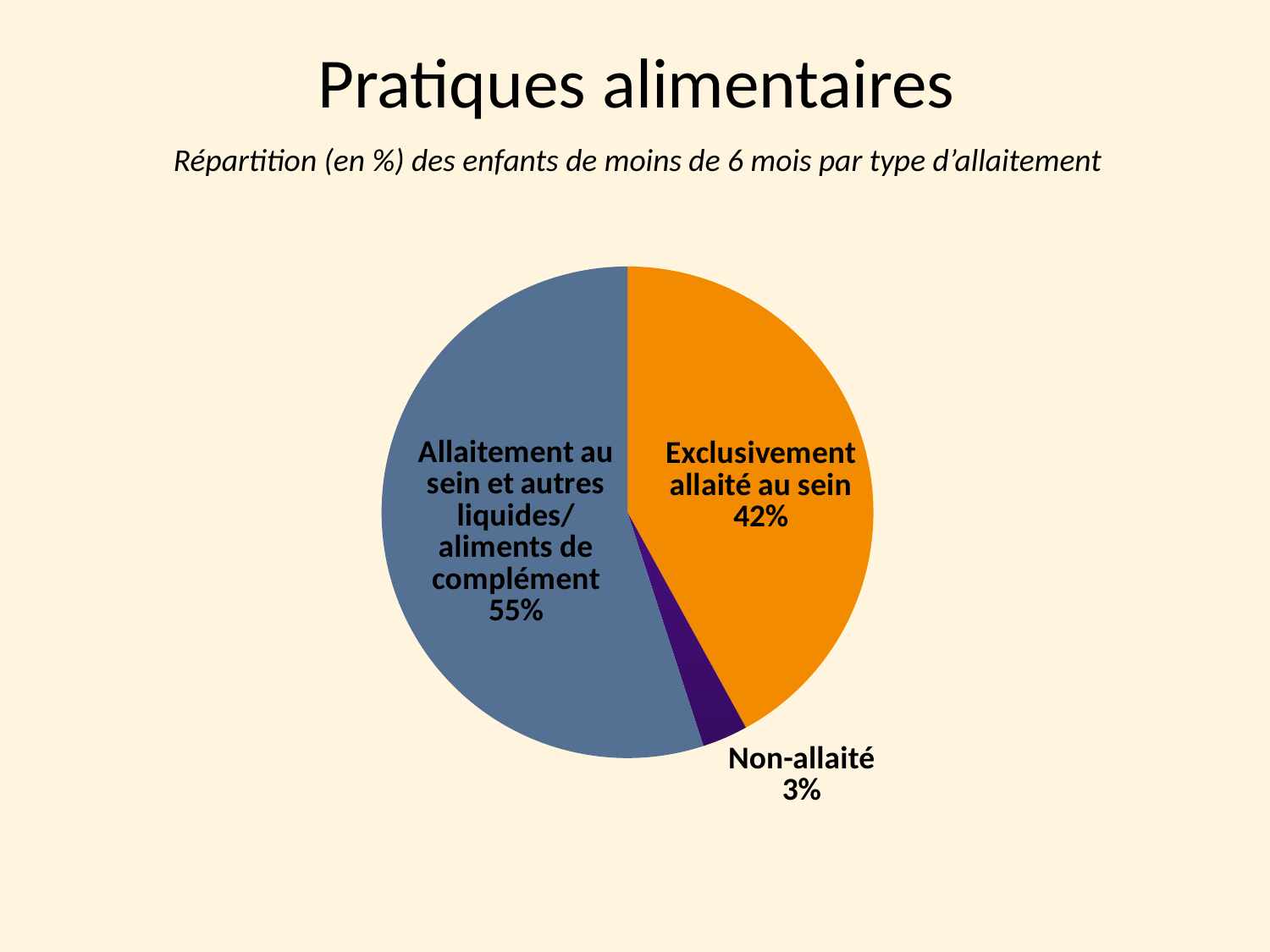

Pratiques alimentaires
Répartition (en %) des enfants de moins de 6 mois par type d’allaitement

### Chart

| Category | Sales |
|---|---|
| Exclusivement allaité au sein | 42.0 |
| Non-allaité | 3.0 |
| Allaitement au sein et autres liquides/aliments de complément | 55.0 |